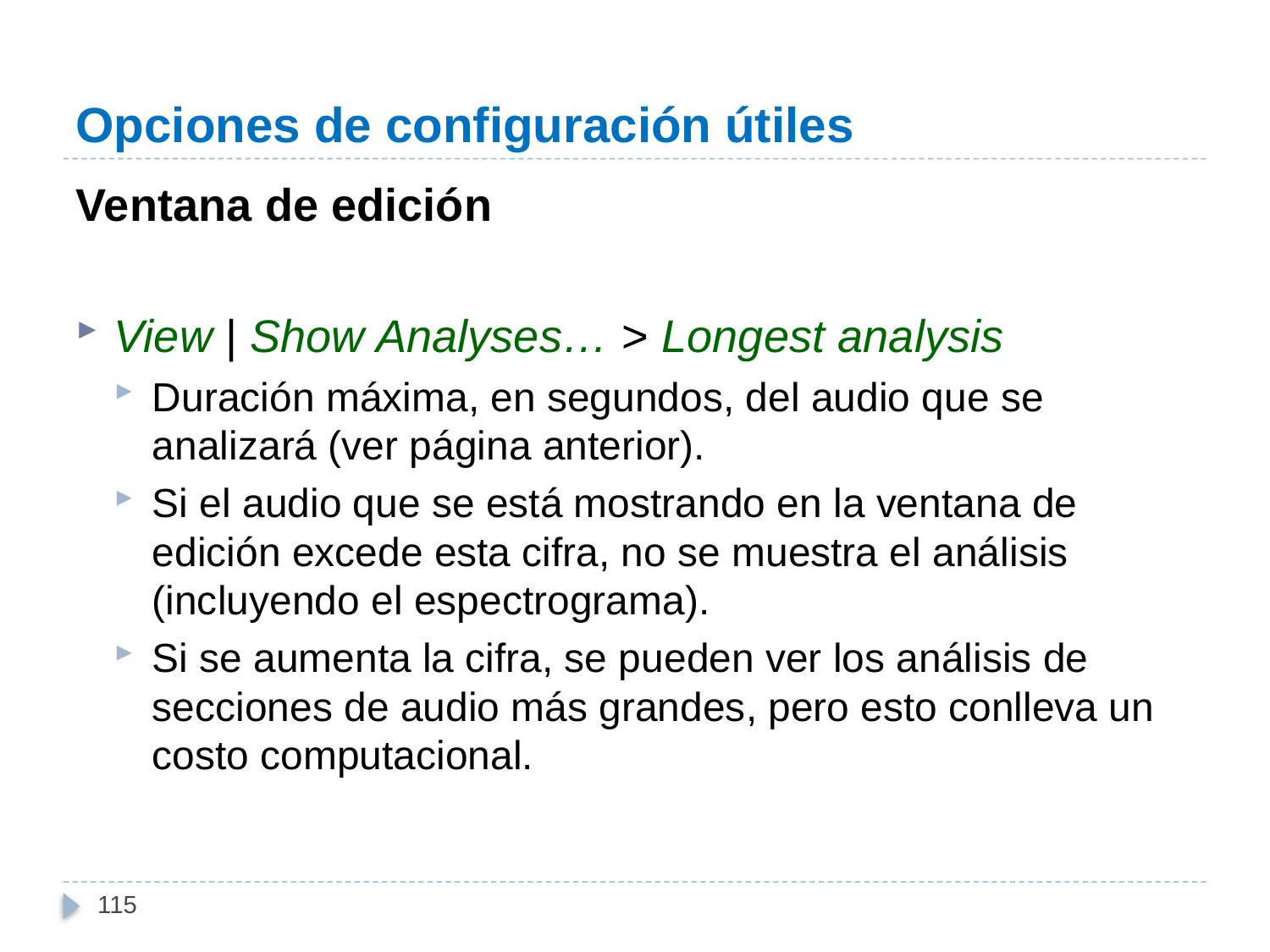

# Opciones de configuración útiles
Ventana de edición

View | Show Analyses… > Longest analysis
Duración máxima, en segundos, del audio que se analizará (ver página anterior).
Si el audio que se está mostrando en la ventana de edición excede esta cifra, no se muestra el análisis (incluyendo el espectrograma).
Si se aumenta la cifra, se pueden ver los análisis de secciones de audio más grandes, pero esto conlleva un costo computacional.

115